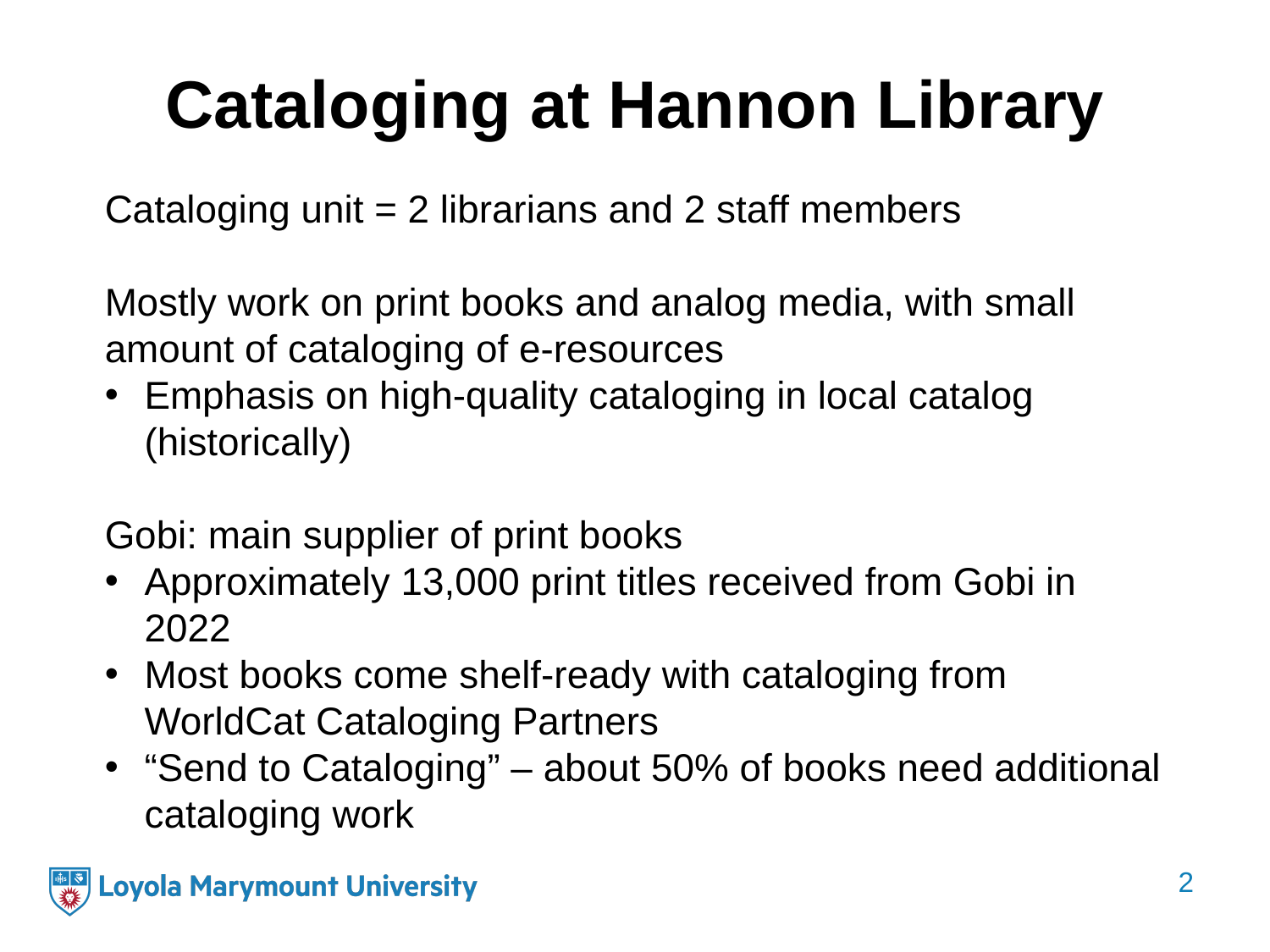

# Cataloging at Hannon Library
Cataloging unit = 2 librarians and 2 staff members

Mostly work on print books and analog media, with small amount of cataloging of e-resources
Emphasis on high-quality cataloging in local catalog (historically)

Gobi: main supplier of print books
Approximately 13,000 print titles received from Gobi in 2022
Most books come shelf-ready with cataloging from WorldCat Cataloging Partners
“Send to Cataloging” – about 50% of books need additional cataloging work
2